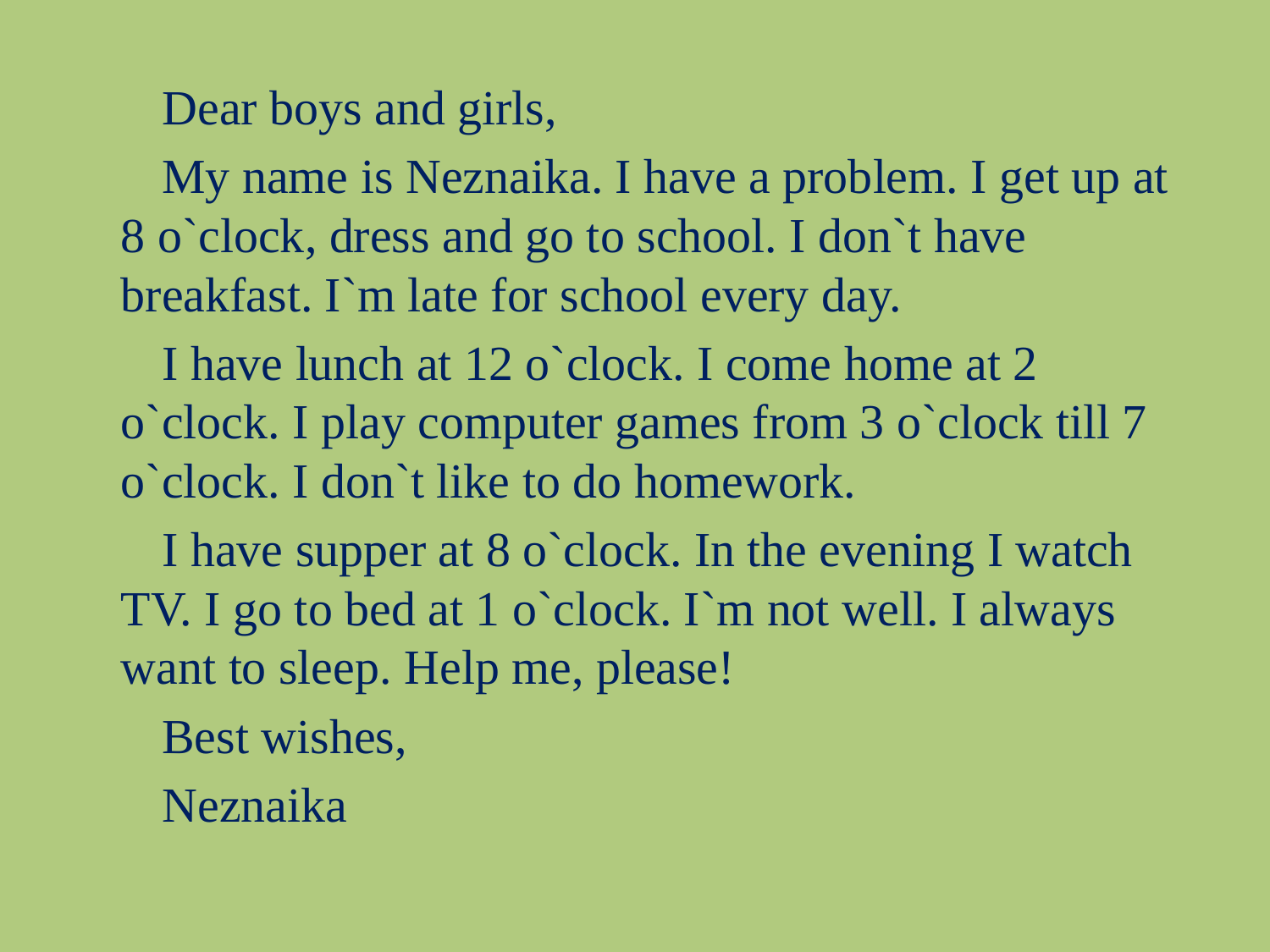

#
       Dear boys and girls,
       My name is Neznaika. I have a problem. I get up at 8 o`clock, dress and go to school. I don`t have breakfast. I`m late for school every day.
       I have lunch at 12 o`clock. I come home at 2 o`clock. I play computer games from 3 o`clock till 7 o`clock. I don`t like to do homework.
       I have supper at 8 o`clock. In the evening I watch TV. I go to bed at 1 o`clock. I`m not well. I always want to sleep. Help me, please!
       Best wishes,
       Neznaika